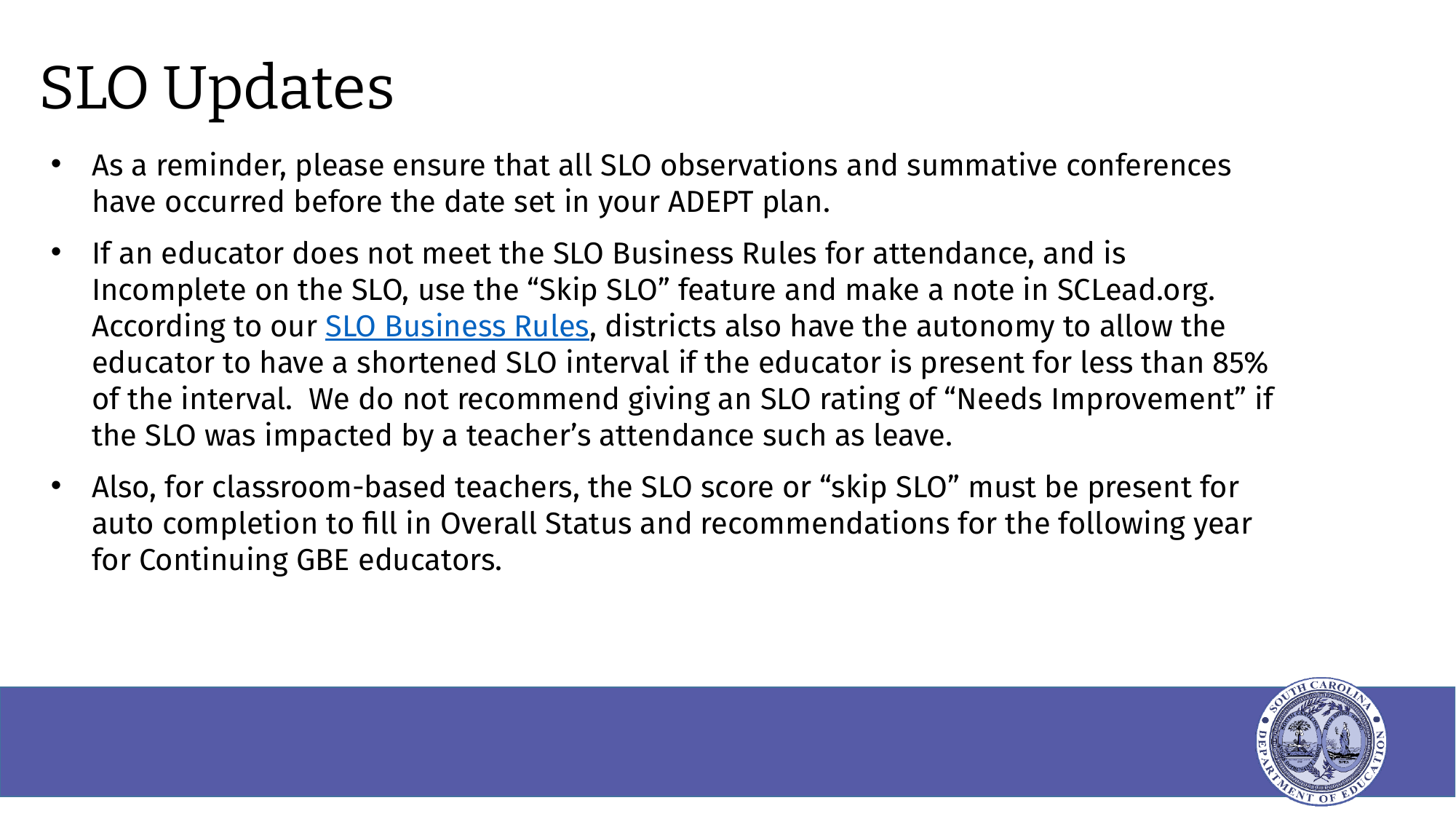

# SLO Updates
As a reminder, please ensure that all SLO observations and summative conferences have occurred before the date set in your ADEPT plan.
If an educator does not meet the SLO Business Rules for attendance, and is Incomplete on the SLO, use the “Skip SLO” feature and make a note in SCLead.org.  According to our SLO Business Rules, districts also have the autonomy to allow the educator to have a shortened SLO interval if the educator is present for less than 85% of the interval.  We do not recommend giving an SLO rating of “Needs Improvement” if the SLO was impacted by a teacher’s attendance such as leave.
Also, for classroom-based teachers, the SLO score or “skip SLO” must be present for auto completion to fill in Overall Status and recommendations for the following year for Continuing GBE educators.